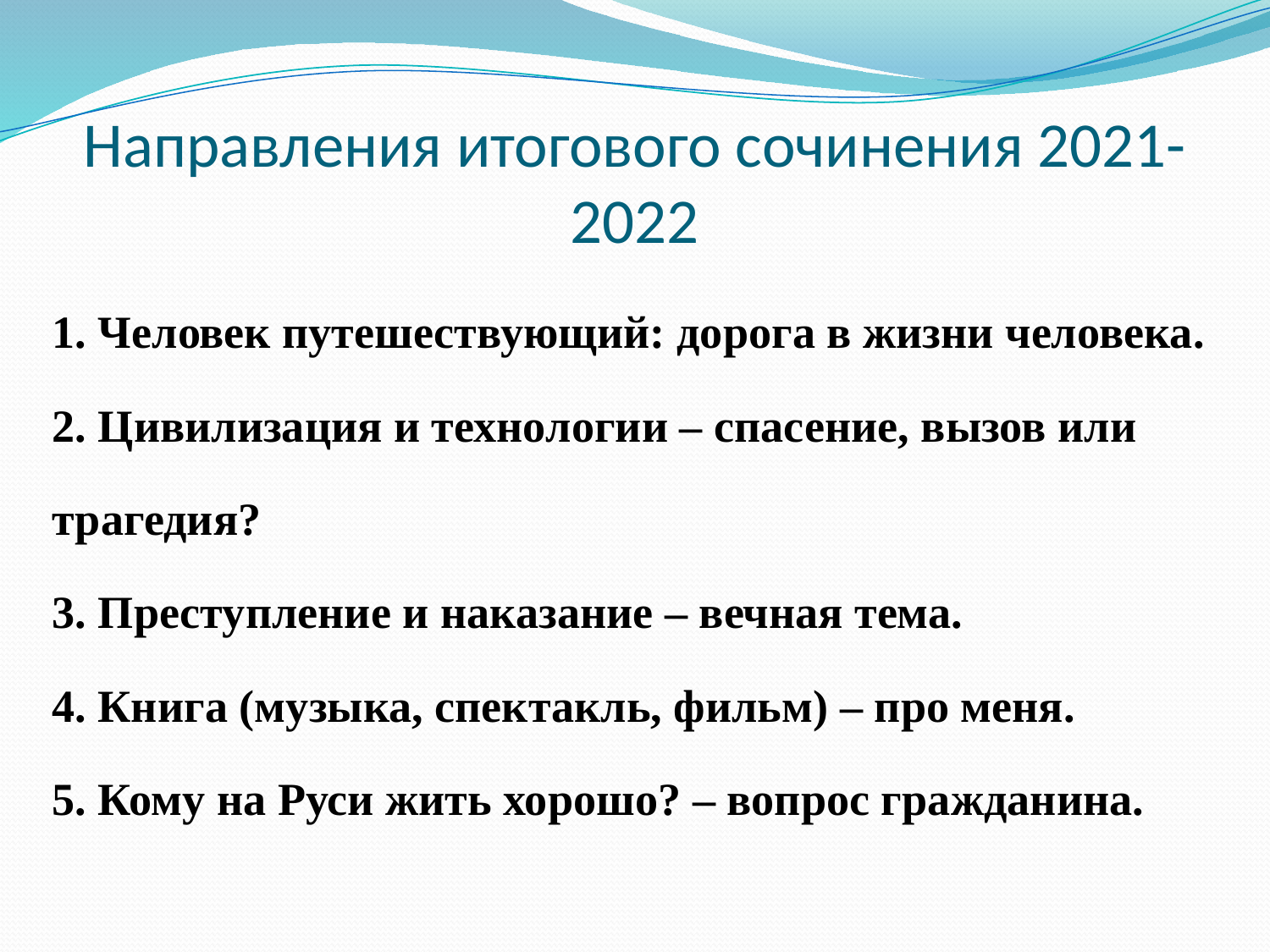

# Направления итогового сочинения 2021-2022
1. Человек путешествующий: дорога в жизни человека.
2. Цивилизация и технологии – спасение, вызов или трагедия?
3. Преступление и наказание – вечная тема.
4. Книга (музыка, спектакль, фильм) – про меня.
5. Кому на Руси жить хорошо? – вопрос гражданина.